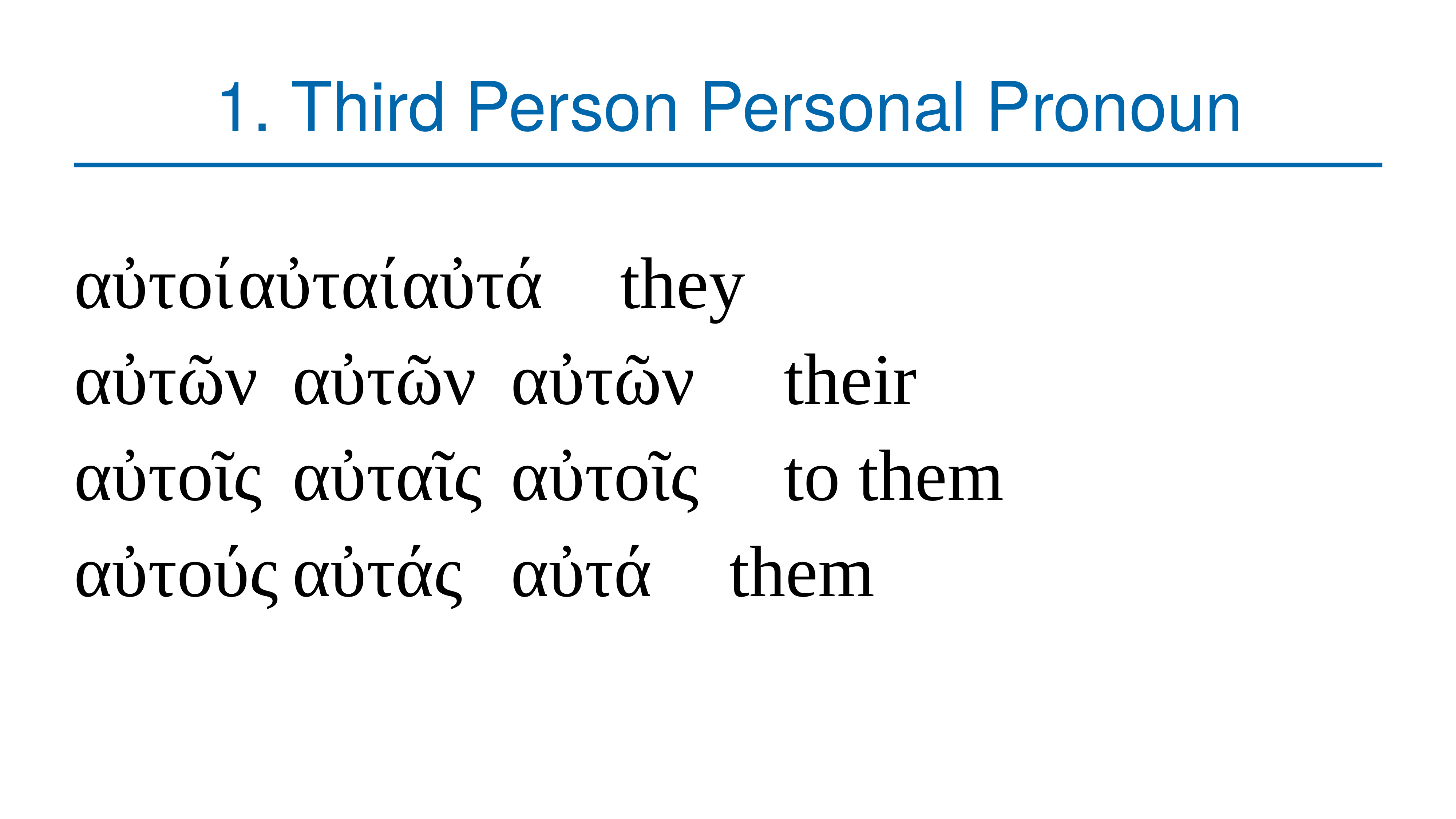

# 1. Third Person Personal Pronoun
αὐτοί	αὐταί	αὐτά		they
αὐτῶν	αὐτῶν	αὐτῶν		their
αὐτοῖς	αὐταῖς	αὐτοῖς		to them
αὐτούς	αὐτάς	αὐτά		them